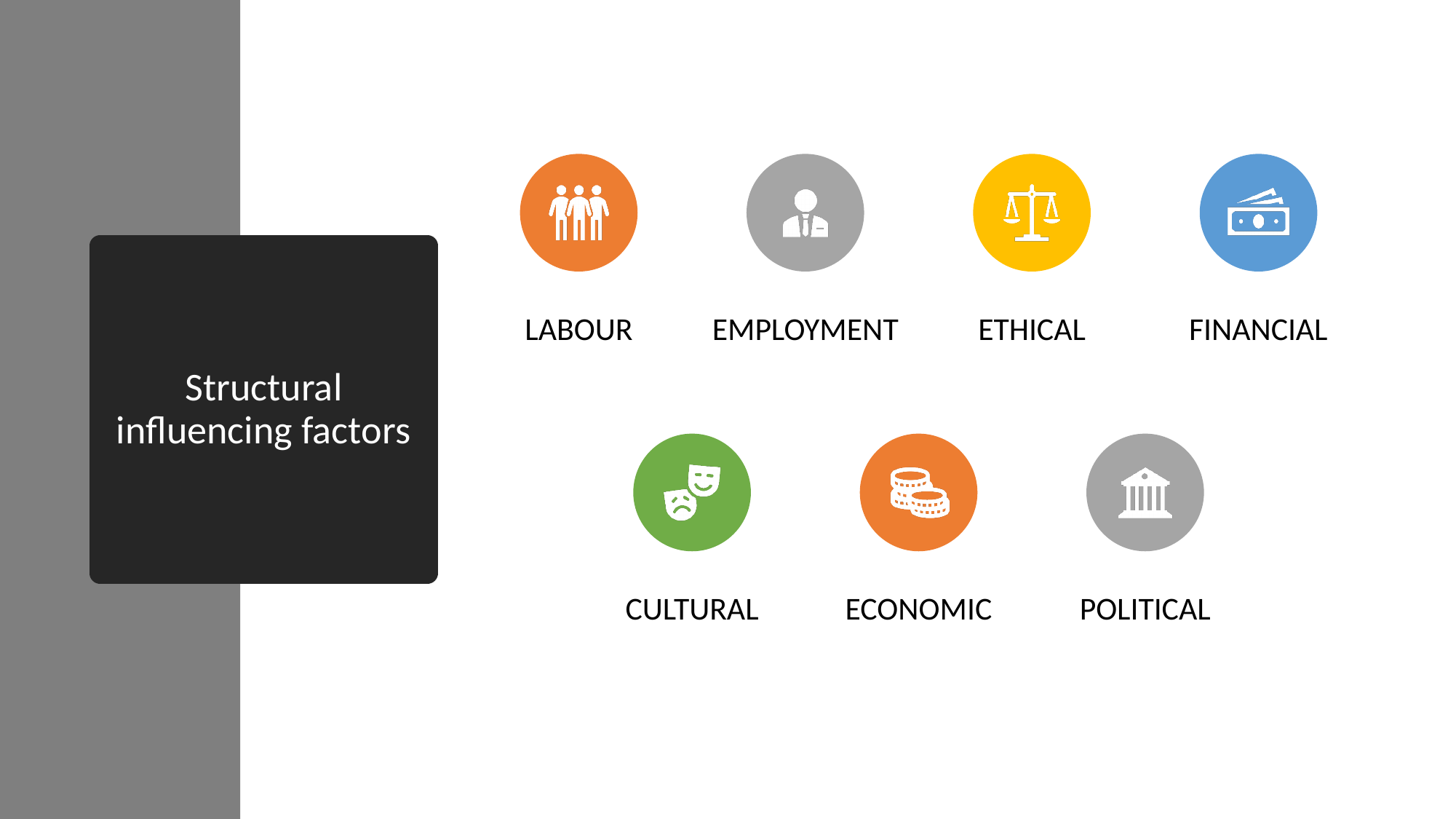

Labour
Employment
Ethical
Financial
Cultural
Economic
Political
# Structural influencing factors